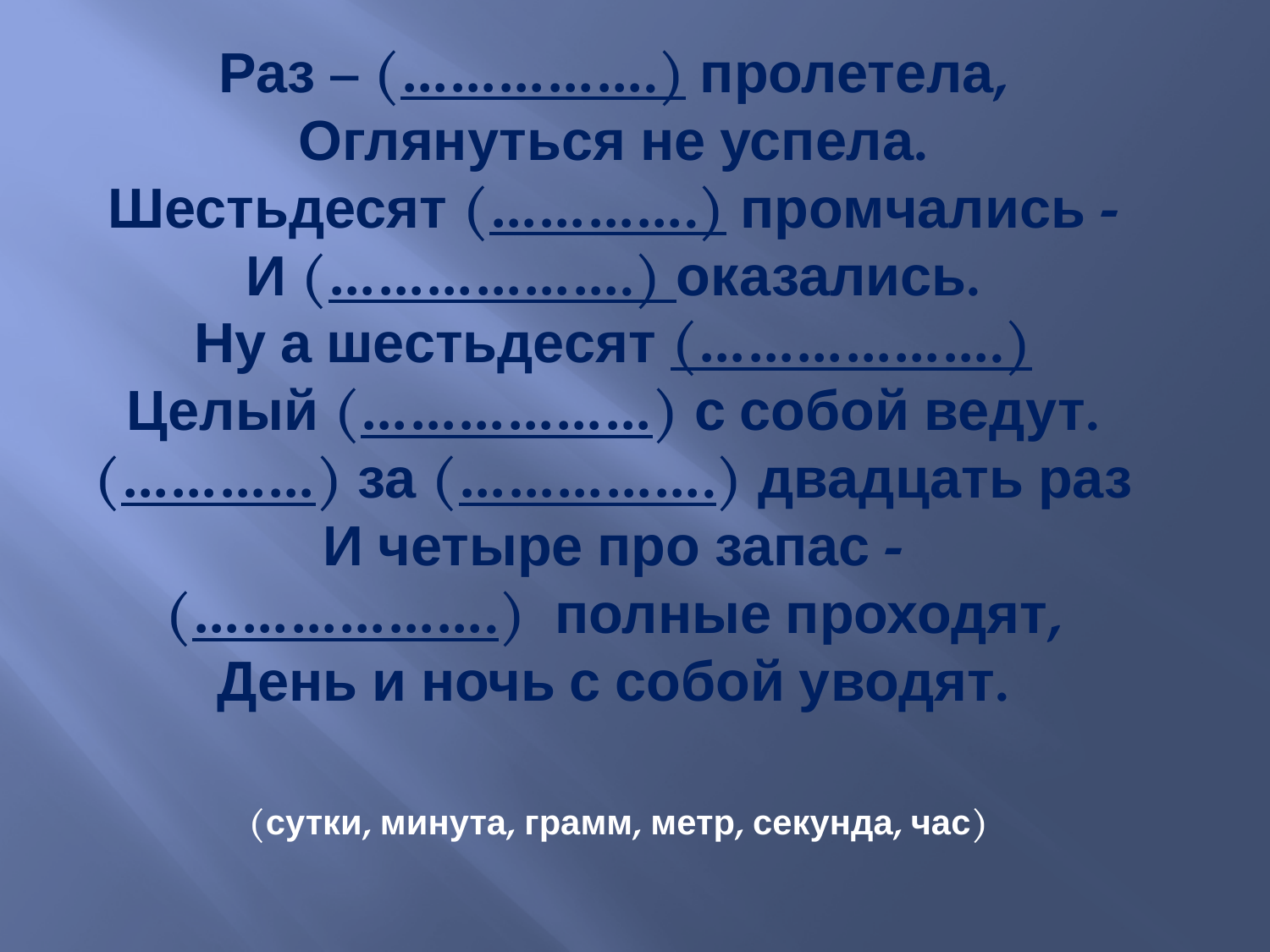

# Раз – (…………….) пролетела, Оглянуться не успела. Шестьдесят (………….) промчались - И (……………….) оказались. Ну а шестьдесят (……………….) Целый (………………) с собой ведут. (…………) за (…………….) двадцать раз И четыре про запас - (……………….)  полные проходят, День и ночь с собой уводят.
(сутки, минута, грамм, метр, секунда, час)